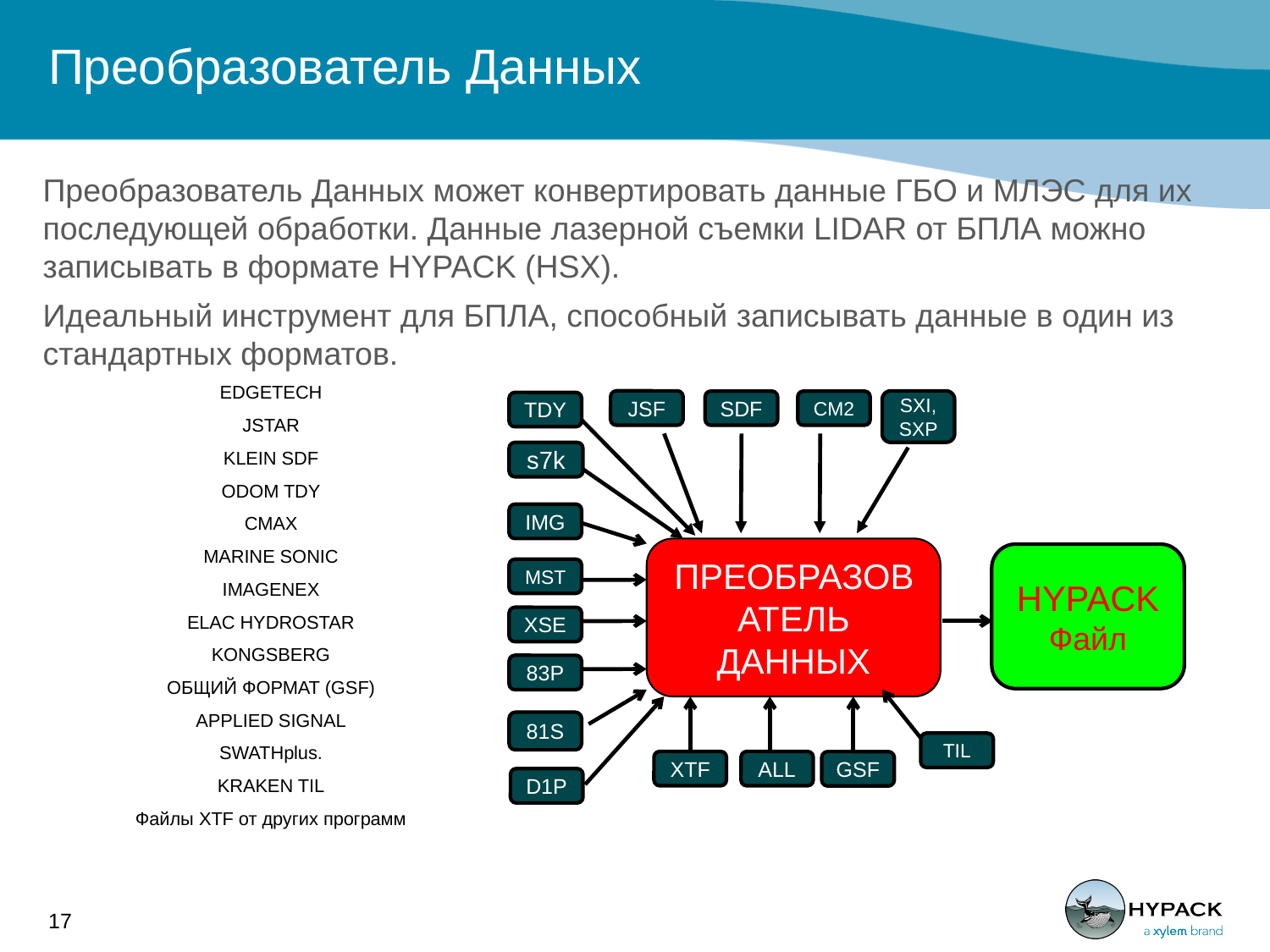

# Преобразователь Данных
Преобразователь Данных может конвертировать данные ГБО и МЛЭС для их последующей обработки. Данные лазерной съемки LIDAR от БПЛА можно записывать в формате HYPACK (HSX).
Идеальный инструмент для БПЛА, способный записывать данные в один из стандартных форматов.
EDGETECH
JSTAR
KLEIN SDF
ODOM TDY
CMAX
MARINE SONIC
IMAGENEX
ELAC HYDROSTAR
KONGSBERG
ОБЩИЙ ФОРМАТ (GSF)
APPLIED SIGNAL
SWATHplus.
KRAKEN TIL
Файлы XTF от других программ
JSF
SXI, SXP
SDF
CM2
TDY

s7k

IMG
ПРЕОБРАЗОВАТЕЛЬ ДАННЫХ
HYPACK Файл
MST
XSЕ
83P
81S
TIL
XTF
ALL
GSF
D1P
17